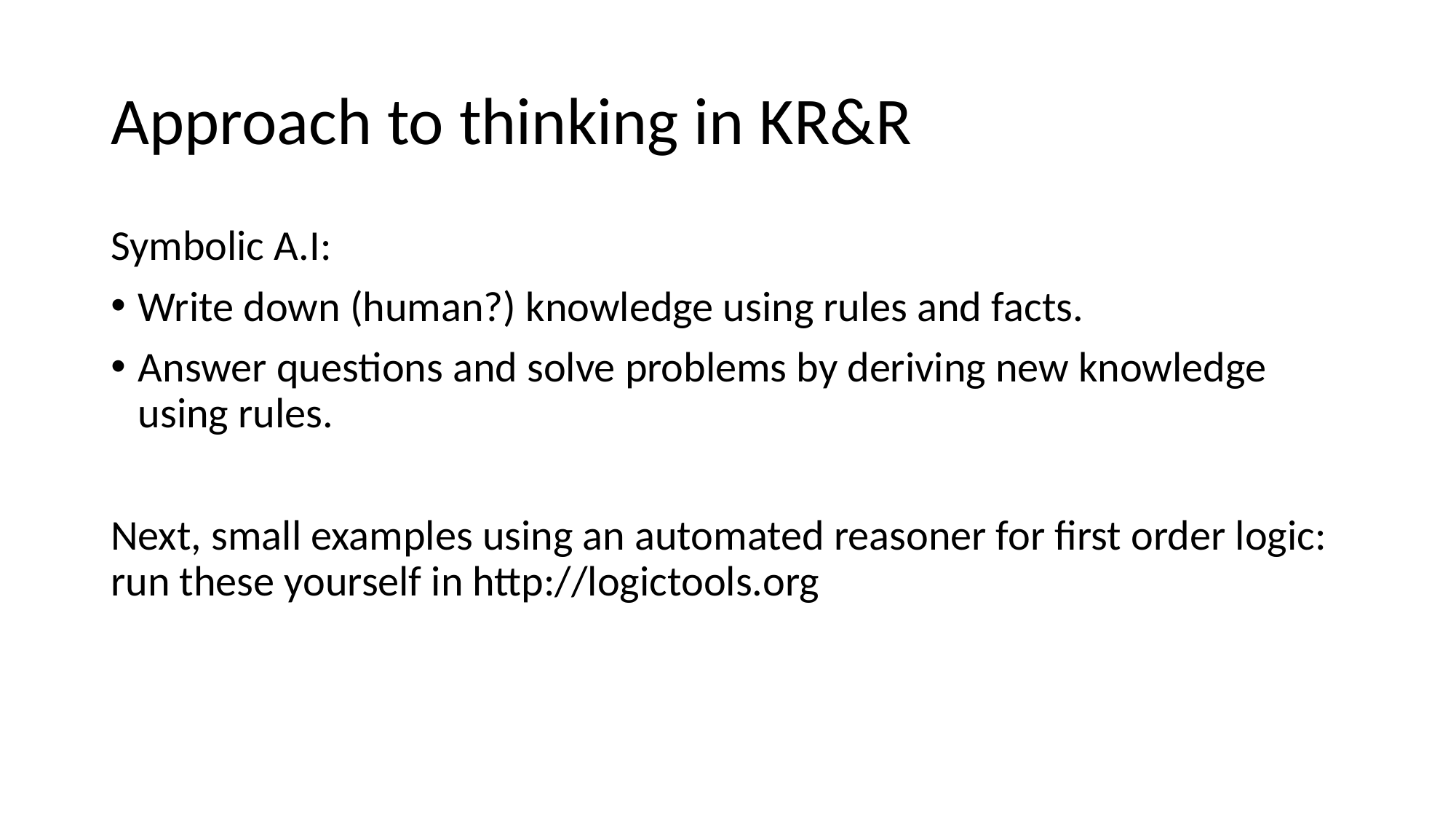

# Approach to thinking in KR&R
Symbolic A.I:
Write down (human?) knowledge using rules and facts.
Answer questions and solve problems by deriving new knowledge using rules.

Next, small examples using an automated reasoner for first order logic: run these yourself in http://logictools.org